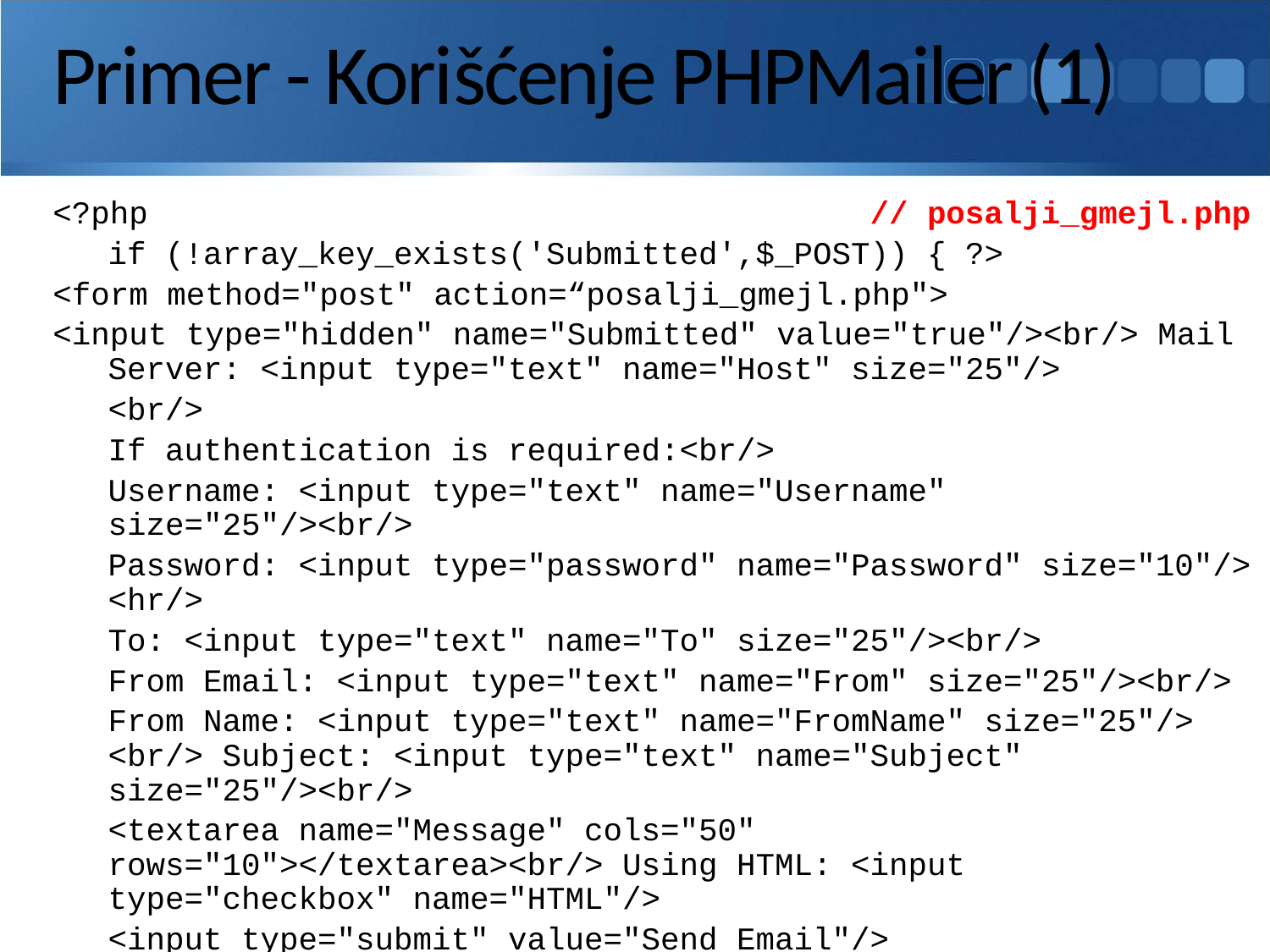

# Primer - Korišćenje PHPMailer (1)
<?php 						// posalji_gmejl.php
	if (!array_key_exists('Submitted',$_POST)) { ?>
<form method="post" action=“posalji_gmejl.php">
<input type="hidden" name="Submitted" value="true"/><br/> Mail Server: <input type="text" name="Host" size="25"/>
	<br/>
	If authentication is required:<br/>
	Username: <input type="text" name="Username" size="25"/><br/>
	Password: <input type="password" name="Password" size="10"/> <hr/>
	To: <input type="text" name="To" size="25"/><br/>
	From Email: <input type="text" name="From" size="25"/><br/>
	From Name: <input type="text" name="FromName" size="25"/> <br/> Subject: <input type="text" name="Subject" size="25"/><br/>
	<textarea name="Message" cols="50" rows="10"></textarea><br/> Using HTML: <input type="checkbox" name="HTML"/>
	<input type="submit" value="Send Email"/>
</form>